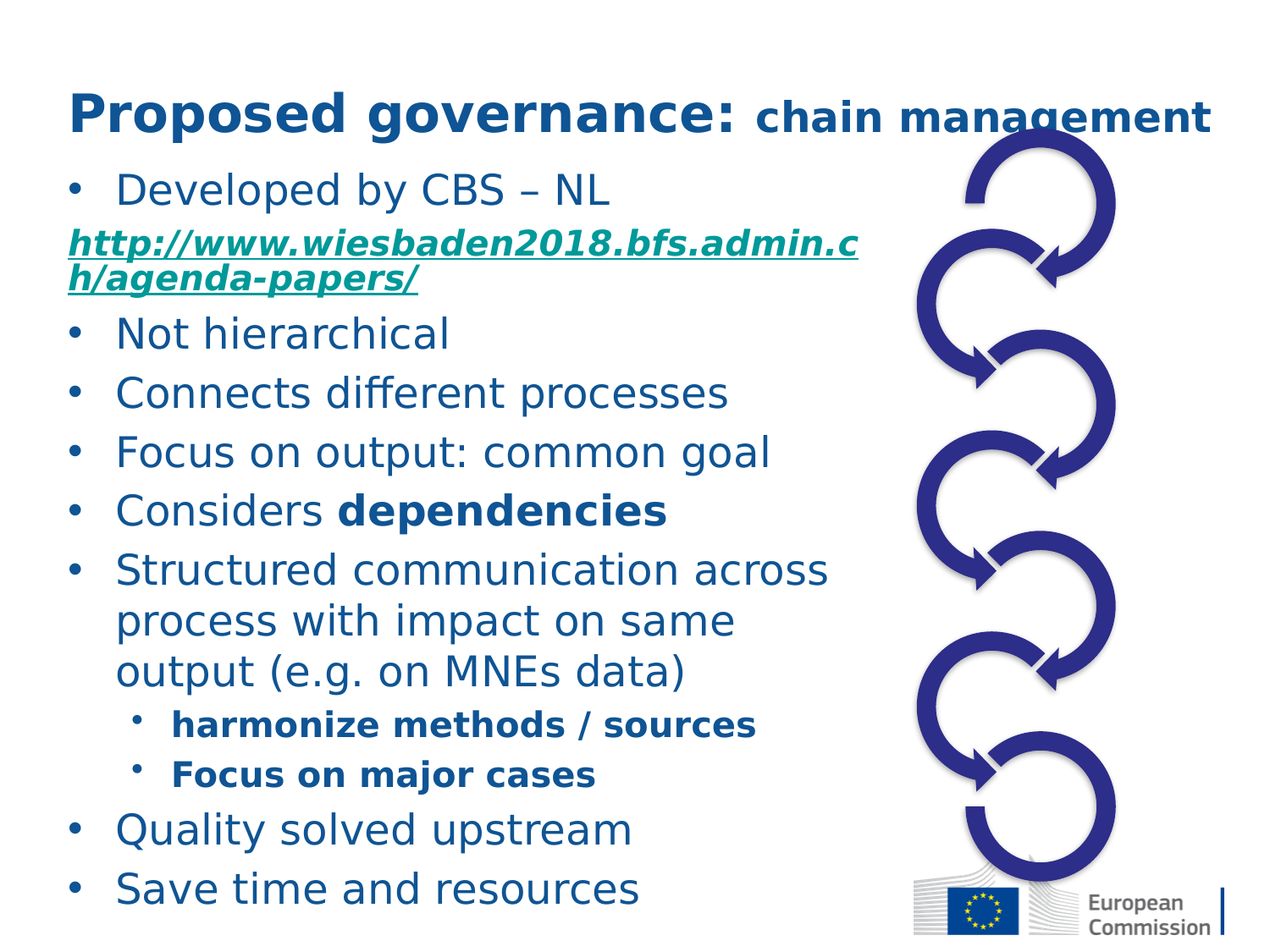

# Proposed governance: chain management

Developed by CBS – NL
http://www.wiesbaden2018.bfs.admin.ch/agenda-papers/
Not hierarchical
Connects different processes
Focus on output: common goal
Considers dependencies
Structured communication across process with impact on same output (e.g. on MNEs data)
harmonize methods / sources
Focus on major cases
Quality solved upstream
Save time and resources